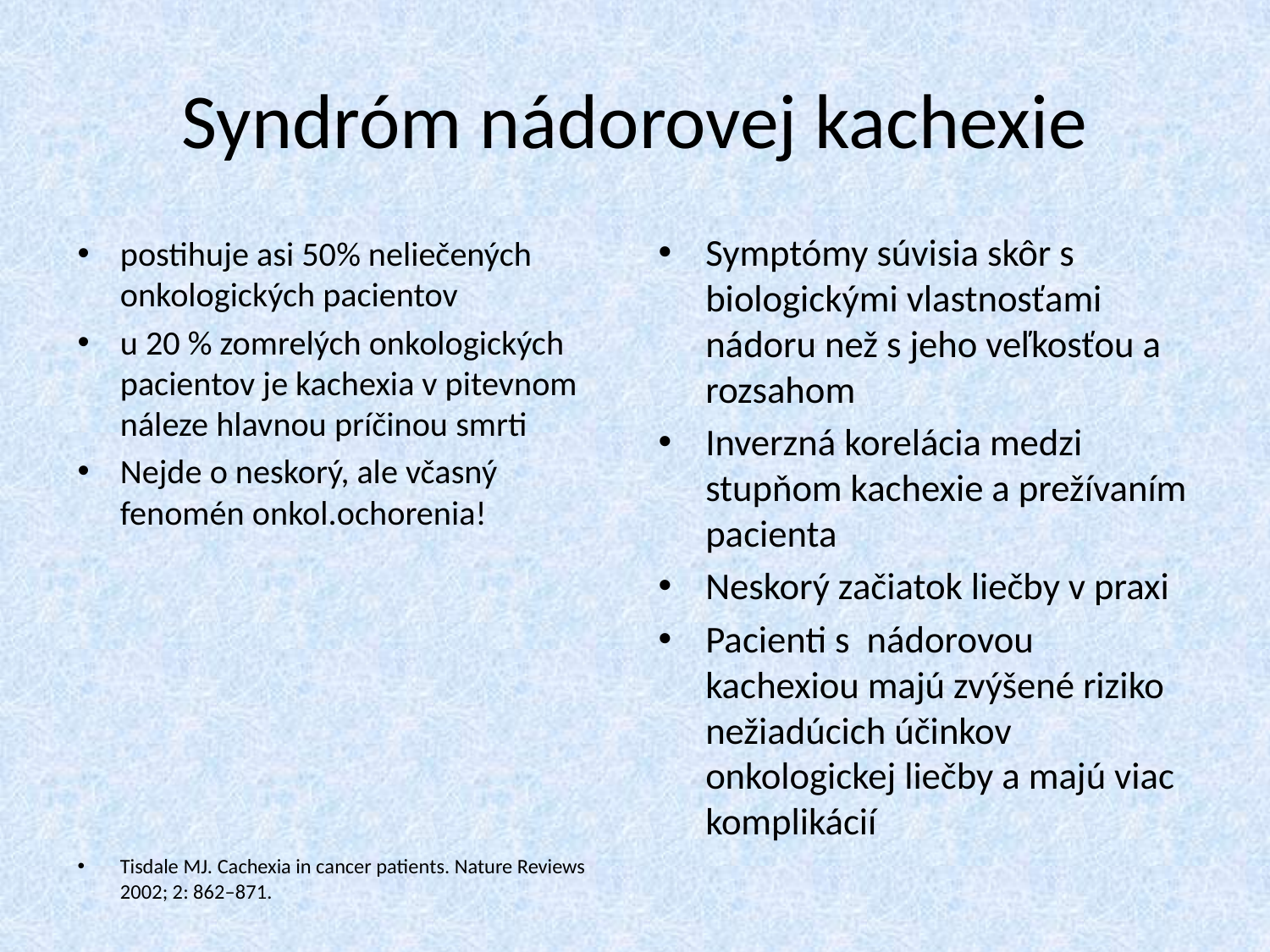

# Syndróm nádorovej kachexie
Symptómy súvisia skôr s biologickými vlastnosťami nádoru než s jeho veľkosťou a rozsahom
Inverzná korelácia medzi stupňom kachexie a prežívaním pacienta
Neskorý začiatok liečby v praxi
Pacienti s  nádorovou kachexiou majú zvýšené riziko nežiadúcich účinkov onkologickej liečby a majú viac komplikácií
postihuje asi 50% neliečených onkologických pacientov
u 20 % zomrelých onkologických pacientov je kachexia v pitevnom náleze hlavnou príčinou smrti
Nejde o neskorý, ale včasný fenomén onkol.ochorenia!

Tisdale MJ. Cachexia in cancer patients. Nature Reviews 2002; 2: 862–871.